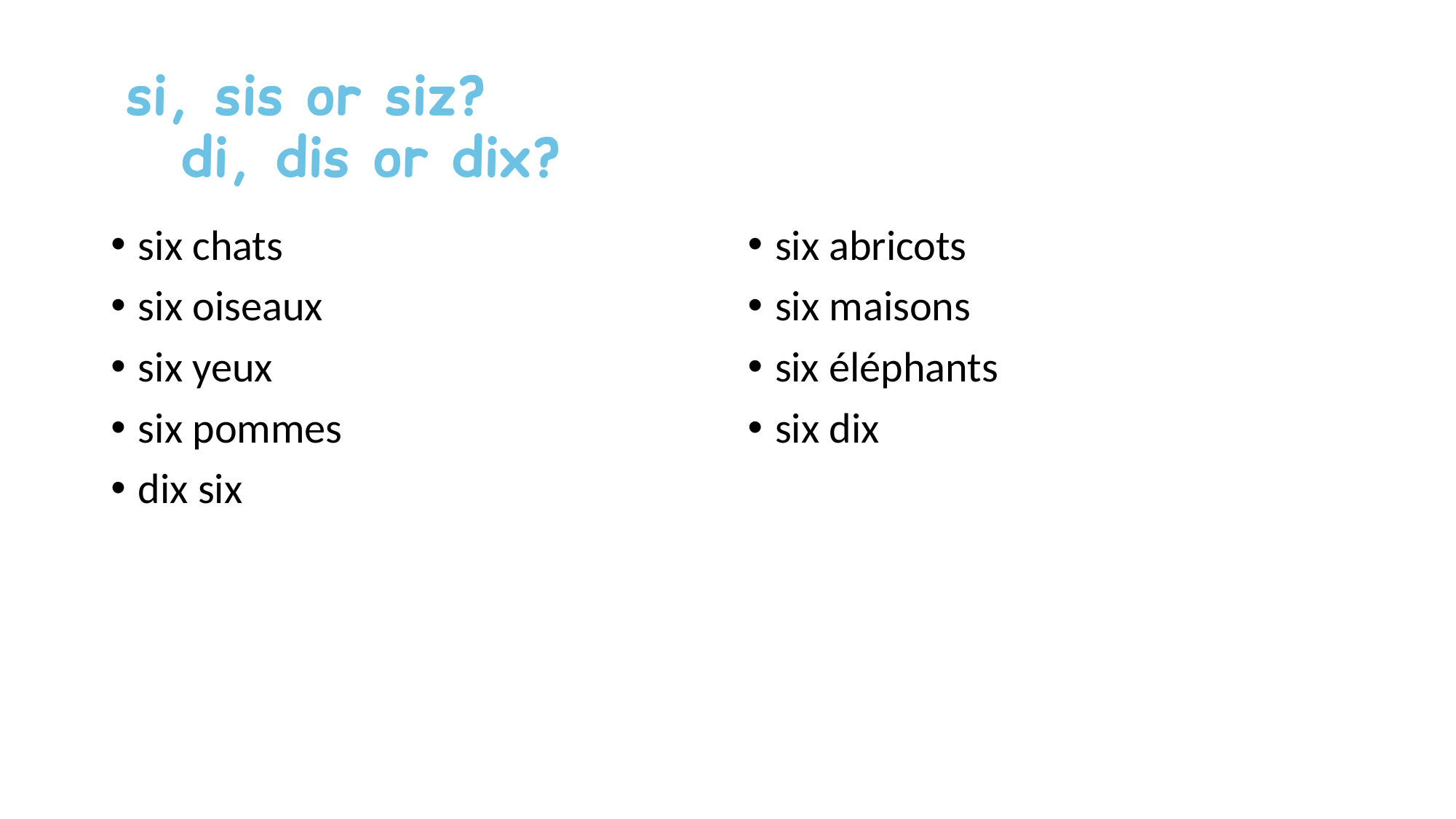

# si, sis or siz? di, dis or dix?
six chats
six oiseaux
six yeux
six pommes
dix six

six abricots
six maisons
six éléphants
six dix